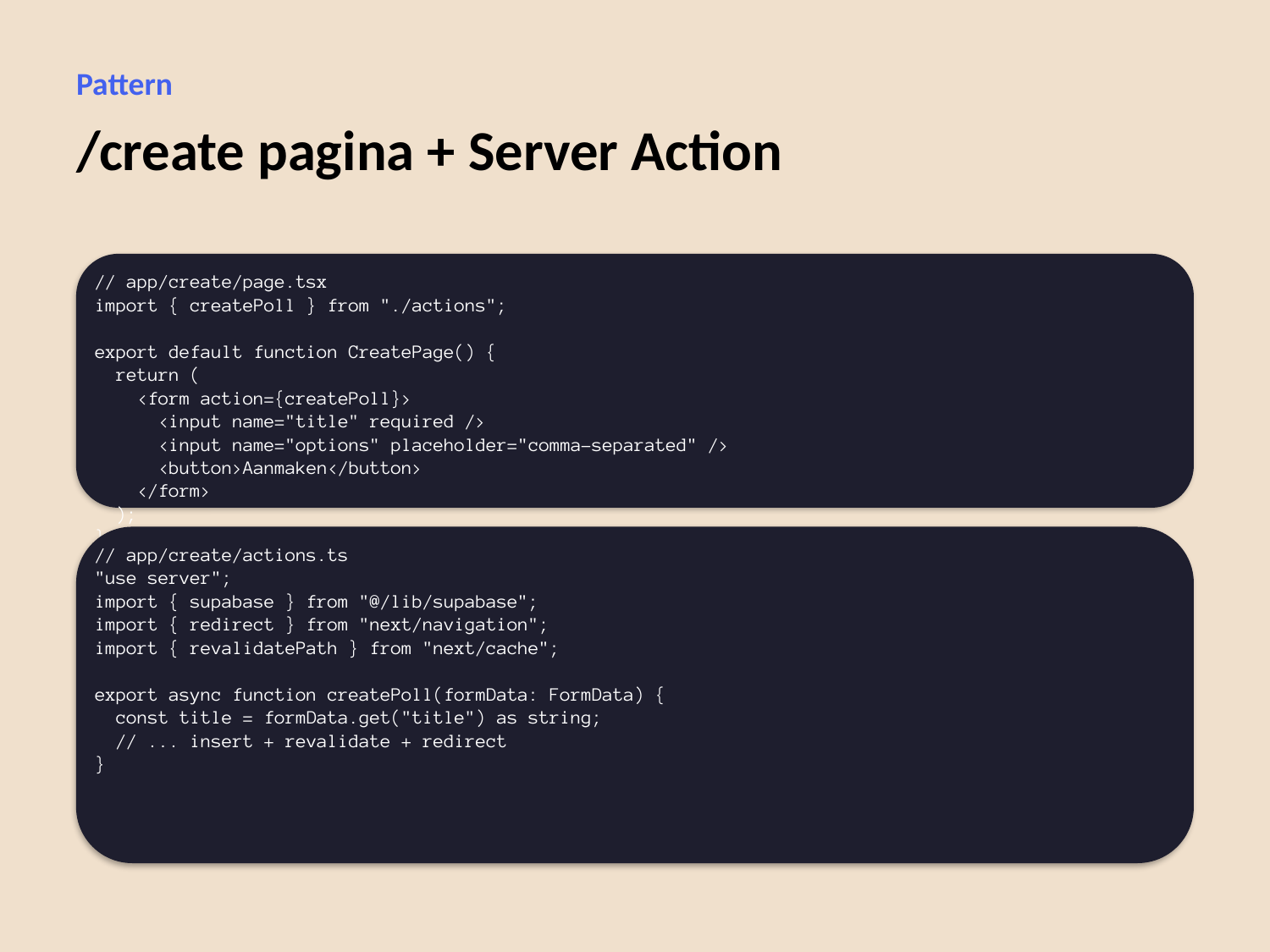

Pattern
/create pagina + Server Action

// app/create/page.tsx
import { createPoll } from "./actions";

export default function CreatePage() {
  return (
    <form action={createPoll}>
      <input name="title" required />
      <input name="options" placeholder="comma-separated" />
      <button>Aanmaken</button>
    </form>
  );
}

// app/create/actions.ts
"use server";
import { supabase } from "@/lib/supabase";
import { redirect } from "next/navigation";
import { revalidatePath } from "next/cache";

export async function createPoll(formData: FormData) {
  const title = formData.get("title") as string;
  // ... insert + revalidate + redirect
}